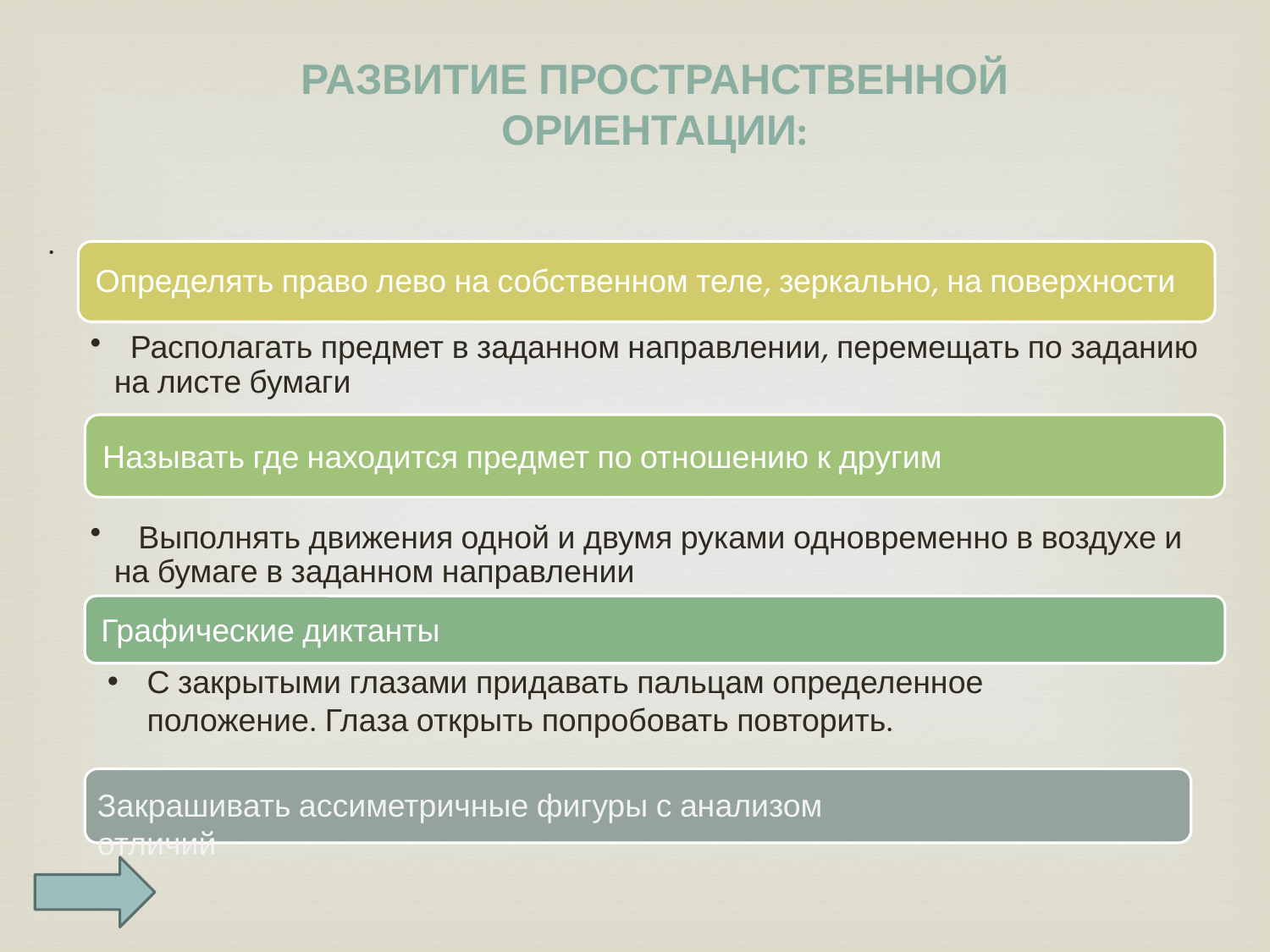

Развитие пространственной ориентации:
Определять право лево на собственном теле, зеркально, на поверхности
  Располагать предмет в заданном направлении, перемещать по заданию на листе бумаги

Называть где находится предмет по отношению к другим

   Выполнять движения одной и двумя руками одновременно в воздухе и на бумаге в заданном направлении

Графические диктанты

.
С закрытыми глазами придавать пальцам определенное положение. Глаза открыть попробовать повторить.
Закрашивать ассиметричные фигуры с анализом отличий